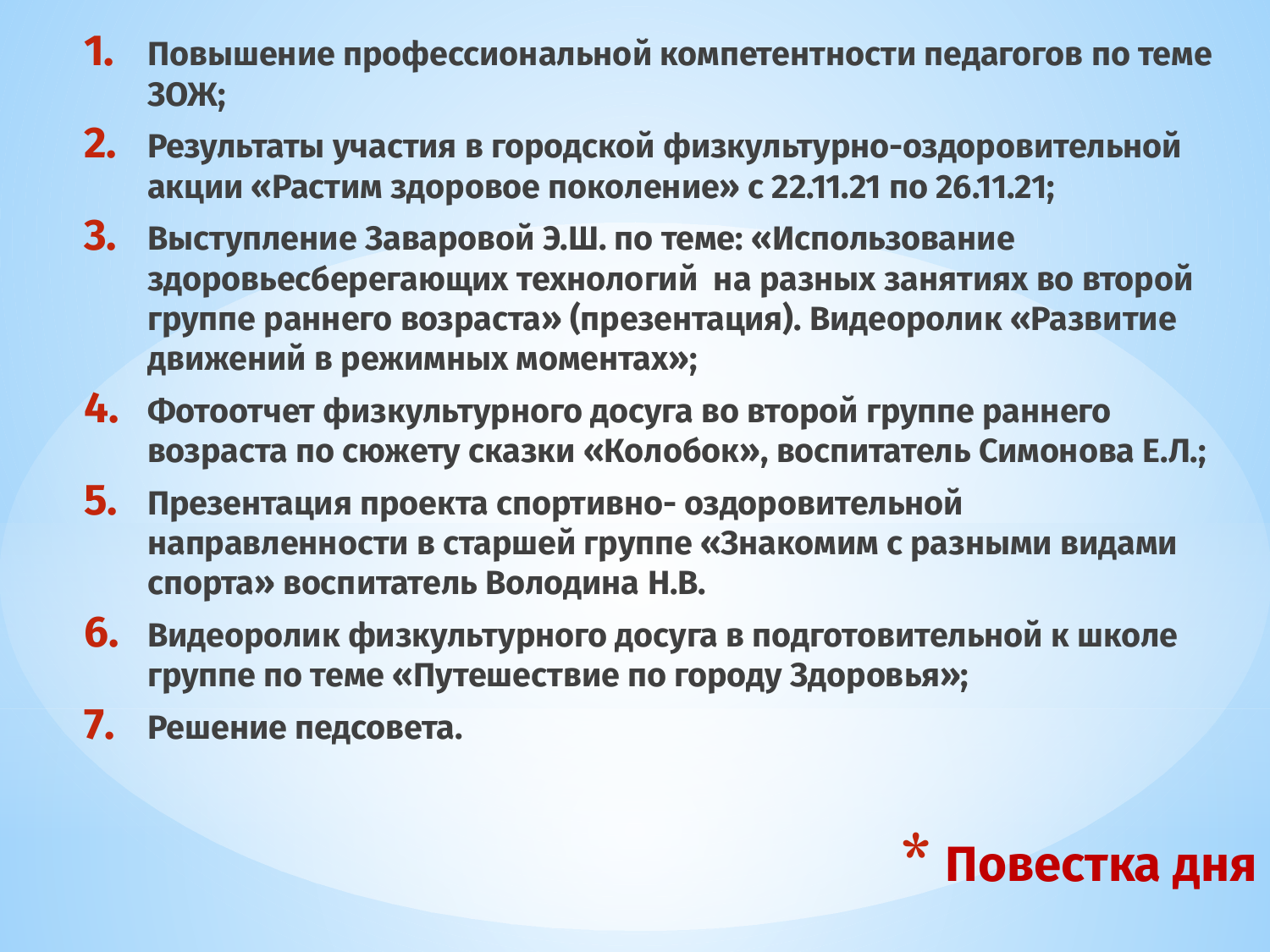

Повышение профессиональной компетентности педагогов по теме ЗОЖ;
Результаты участия в городской физкультурно-оздоровительной акции «Растим здоровое поколение» с 22.11.21 по 26.11.21;
Выступление Заваровой Э.Ш. по теме: «Использование здоровьесберегающих технологий  на разных занятиях во второй группе раннего возраста» (презентация). Видеоролик «Развитие движений в режимных моментах»;
Фотоотчет физкультурного досуга во второй группе раннего возраста по сюжету сказки «Колобок», воспитатель Симонова Е.Л.;
Презентация проекта спортивно- оздоровительной направленности в старшей группе «Знакомим с разными видами спорта» воспитатель Володина Н.В.
Видеоролик физкультурного досуга в подготовительной к школе группе по теме «Путешествие по городу Здоровья»;
Решение педсовета.

# Повестка дня